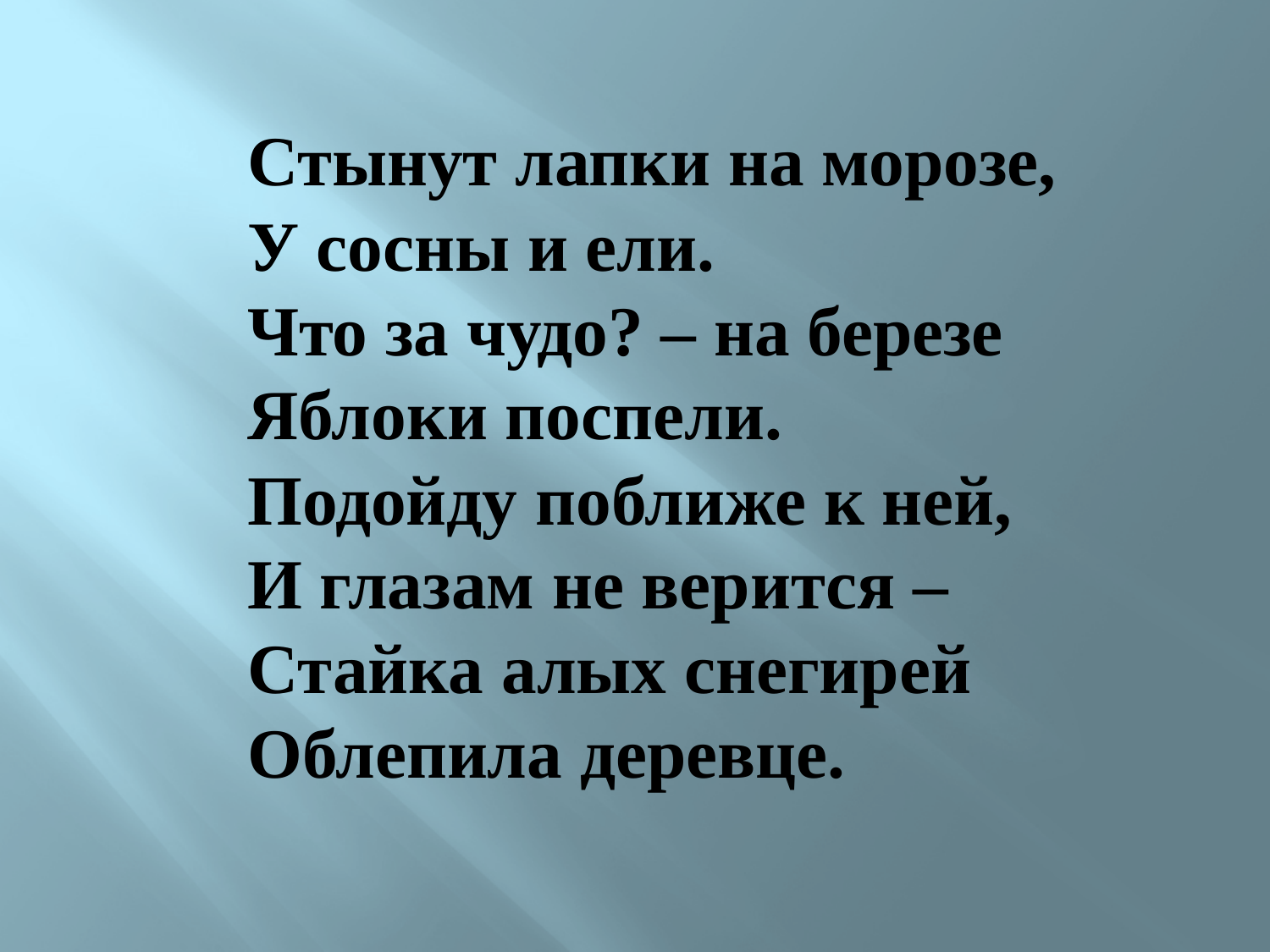

Стынут лапки на морозе,
У сосны и ели.
Что за чудо? – на березе
Яблоки поспели.
Подойду поближе к ней,
И глазам не верится –
Стайка алых снегирей
Облепила деревце.